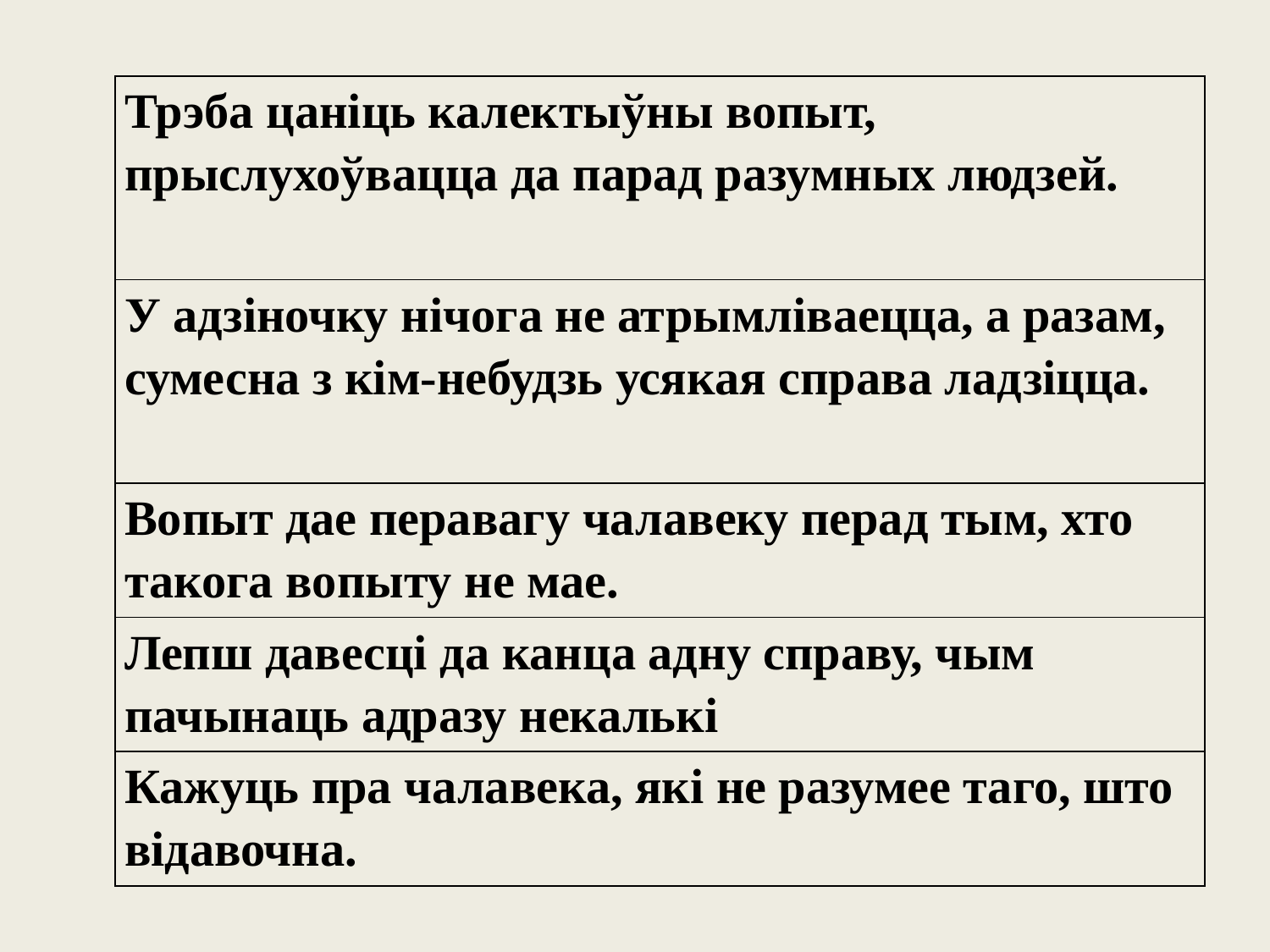

| Трэба цаніць калектыўны вопыт, прыслухоўвацца да парад разумных людзей. |
| --- |
| У адзіночку нічога не атрымліваецца, а разам, сумесна з кім-небудзь усякая справа ладзіцца. |
| Вопыт дае перавагу чалавеку перад тым, хто такога вопыту не мае. |
| Лепш давесці да канца адну справу, чым пачынаць адразу некалькі |
| Кажуць пра чалавека, які не разумее таго, што відавочна. |